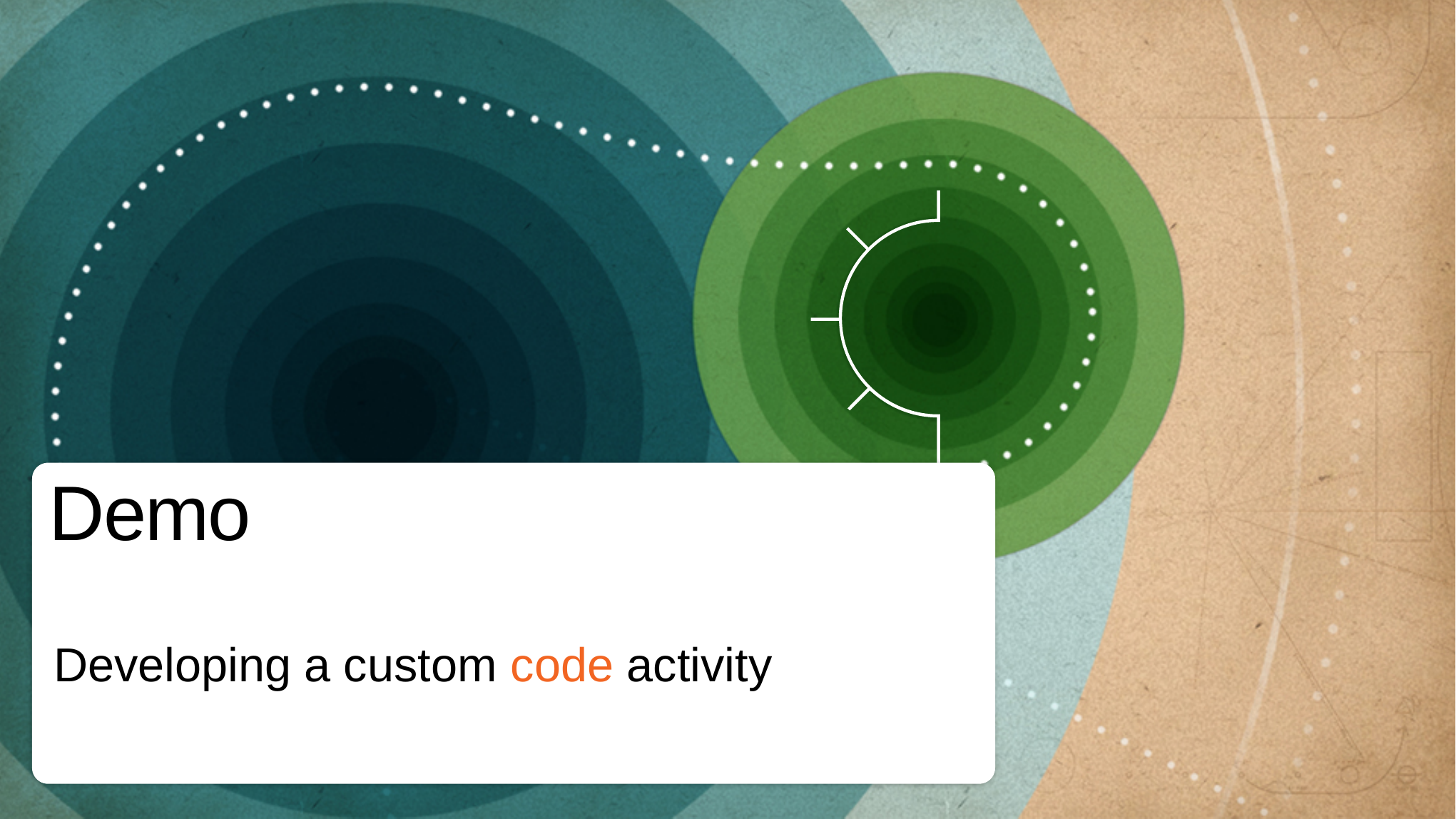

# Demo
Developing a custom code activity